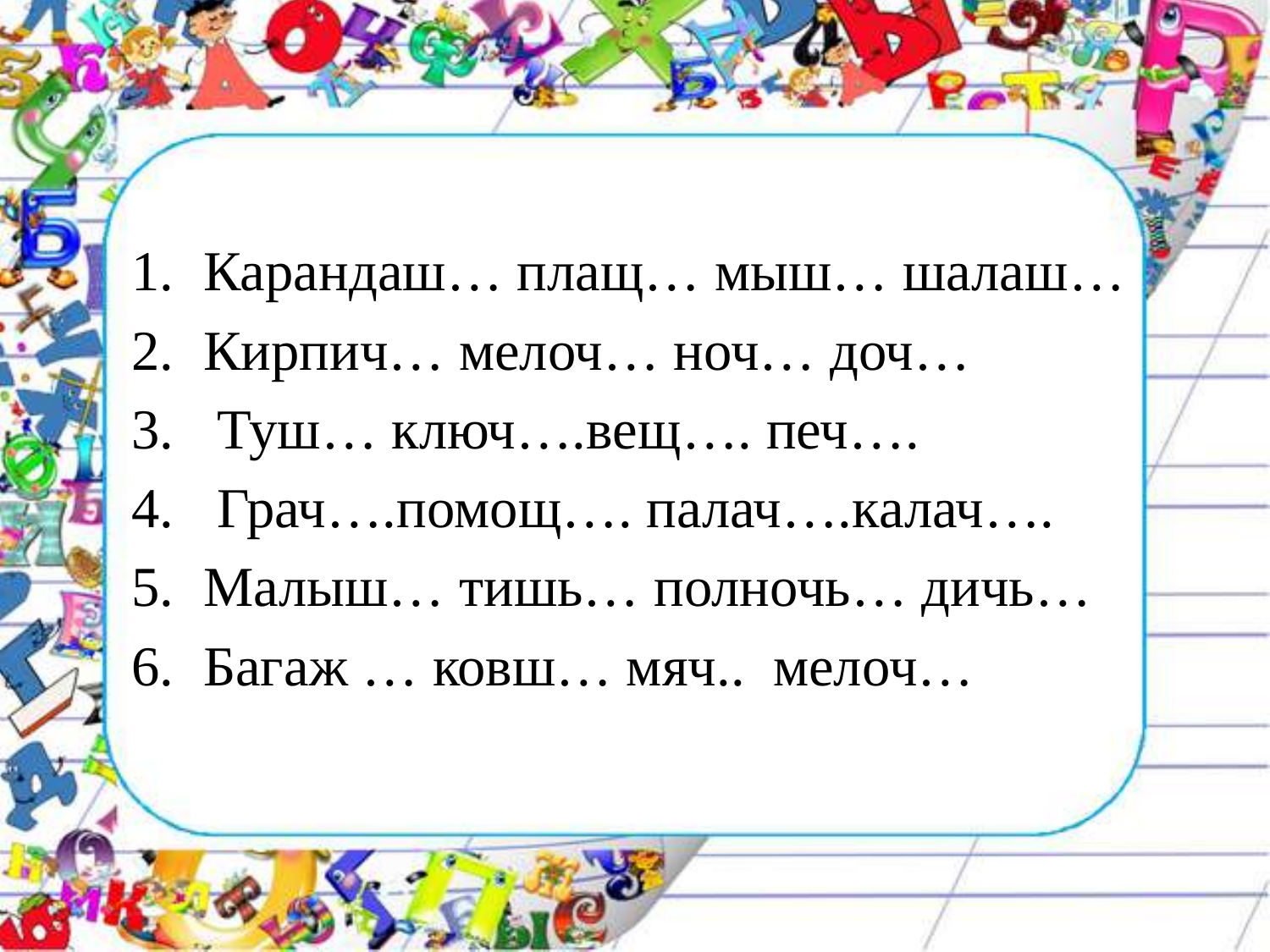

Карандаш… плащ… мыш… шалаш…
Кирпич… мелоч… ноч… доч…
 Туш… ключ….вещ…. печ….
 Грач….помощ…. палач….калач….
Малыш… тишь… полночь… дичь…
Багаж … ковш… мяч..  мелоч…